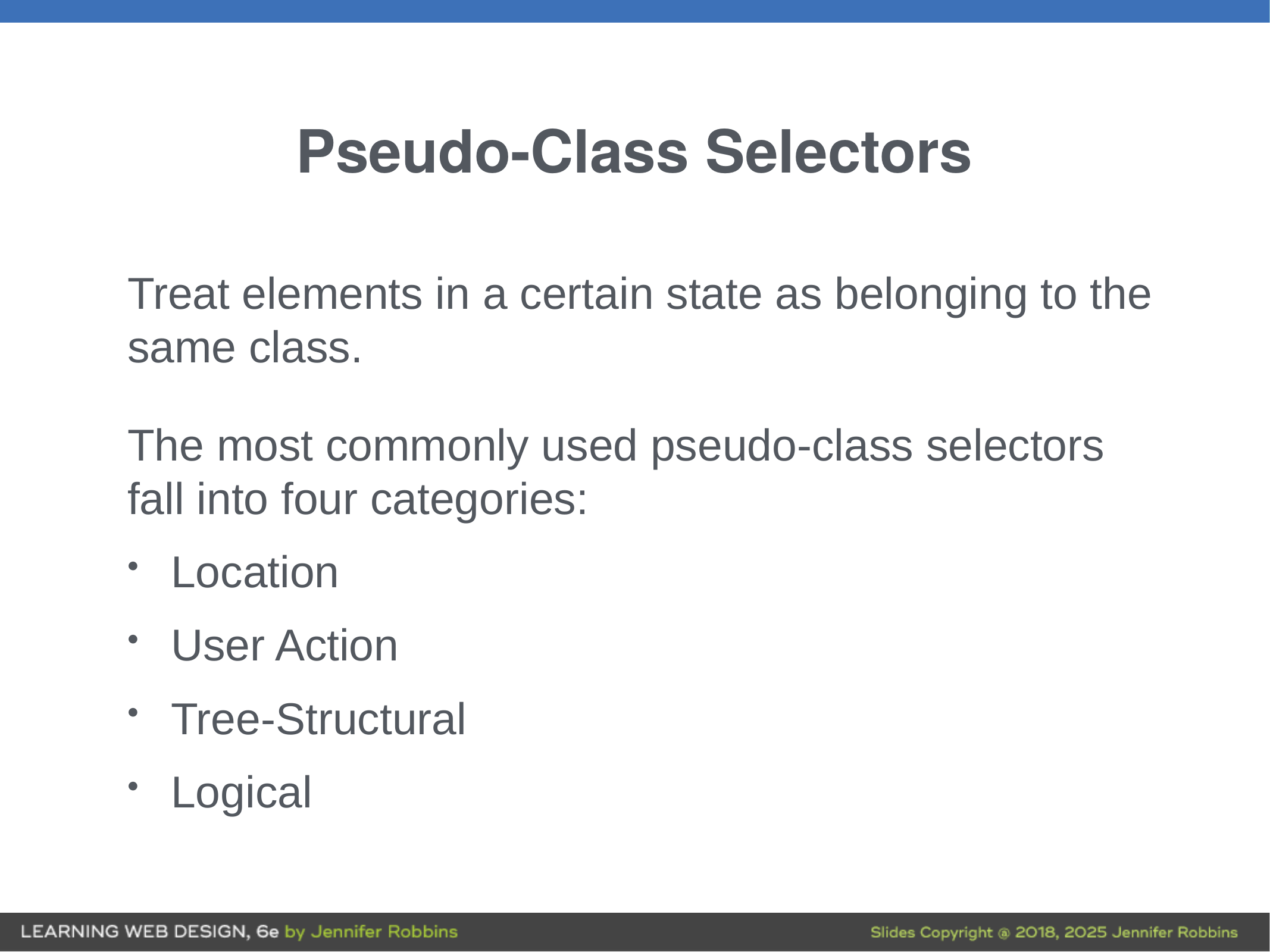

# Pseudo-Class Selectors
Treat elements in a certain state as belonging to the same class.
The most commonly used pseudo-class selectors fall into four categories:
Location
User Action
Tree-Structural
Logical